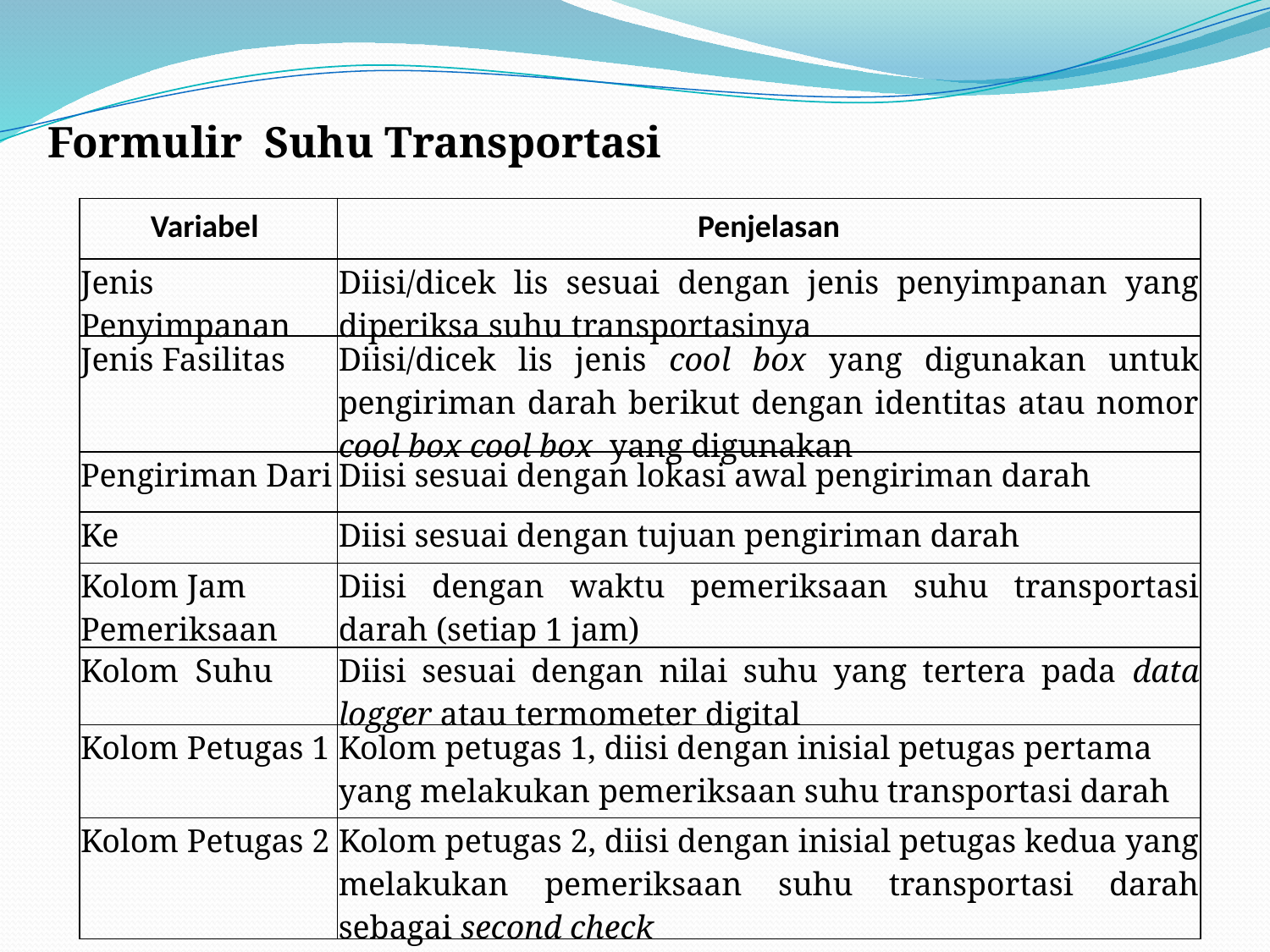

Formulir  Suhu Transportasi
| Variabel | Penjelasan |
| --- | --- |
| Jenis Penyimpanan | Diisi/dicek lis sesuai dengan jenis penyimpanan yang diperiksa suhu transportasinya |
| Jenis Fasilitas | Diisi/dicek lis jenis cool box yang digunakan untuk pengiriman darah berikut dengan identitas atau nomor cool box cool box yang digunakan |
| Pengiriman Dari | Diisi sesuai dengan lokasi awal pengiriman darah |
| Ke | Diisi sesuai dengan tujuan pengiriman darah |
| Kolom Jam Pemeriksaan | Diisi dengan waktu pemeriksaan suhu transportasi darah (setiap 1 jam) |
| Kolom Suhu | Diisi sesuai dengan nilai suhu yang tertera pada data logger atau termometer digital |
| Kolom Petugas 1 | Kolom petugas 1, diisi dengan inisial petugas pertama yang melakukan pemeriksaan suhu transportasi darah |
| Kolom Petugas 2 | Kolom petugas 2, diisi dengan inisial petugas kedua yang melakukan pemeriksaan suhu transportasi darah sebagai second check |